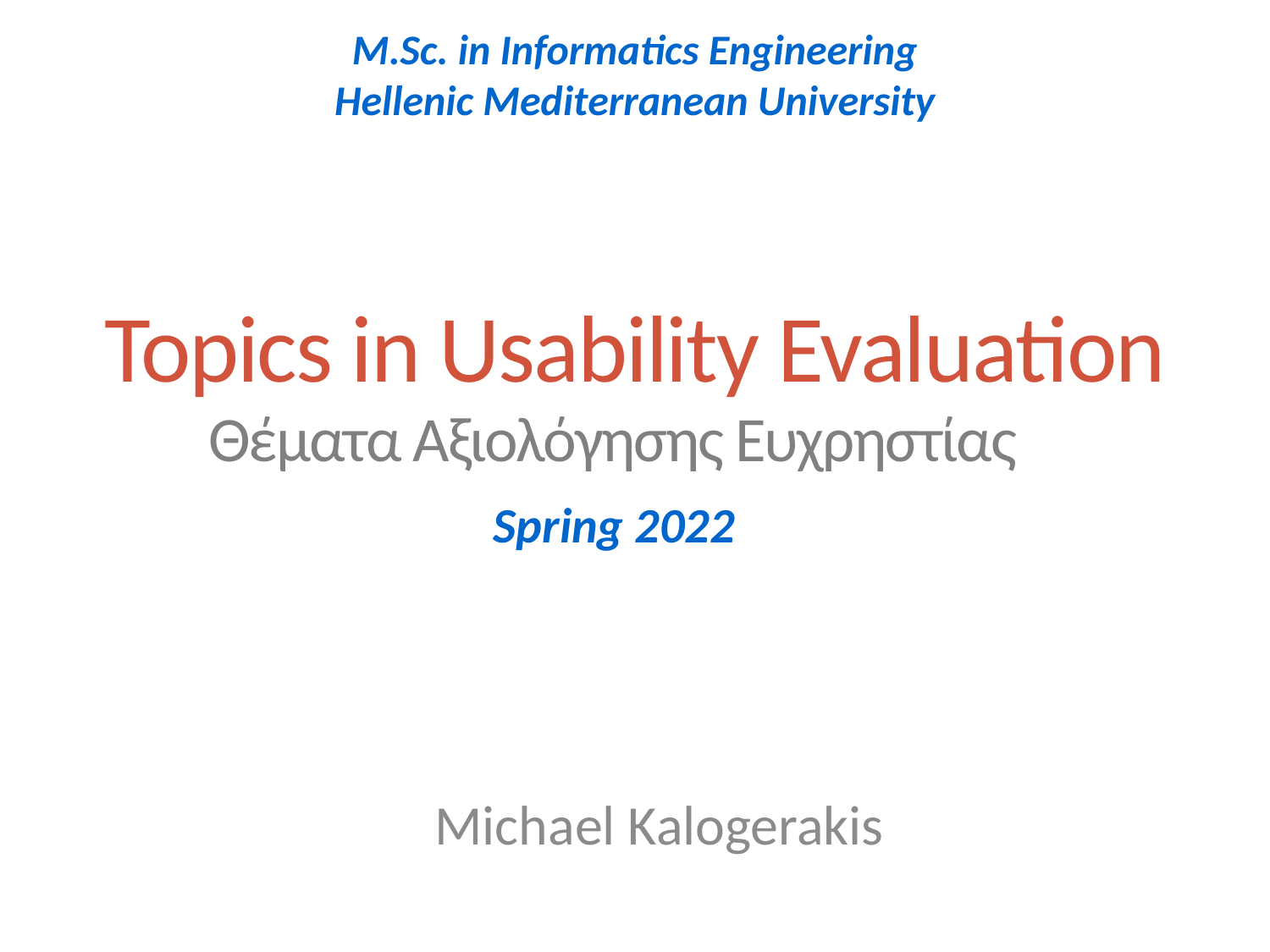

M.Sc. in Informatics Engineering
Hellenic Mediterranean University
# Topics in Usability Evaluation
Θέματα Αξιολόγησης Ευχρηστίας
Spring 2022
Michael Kalogerakis